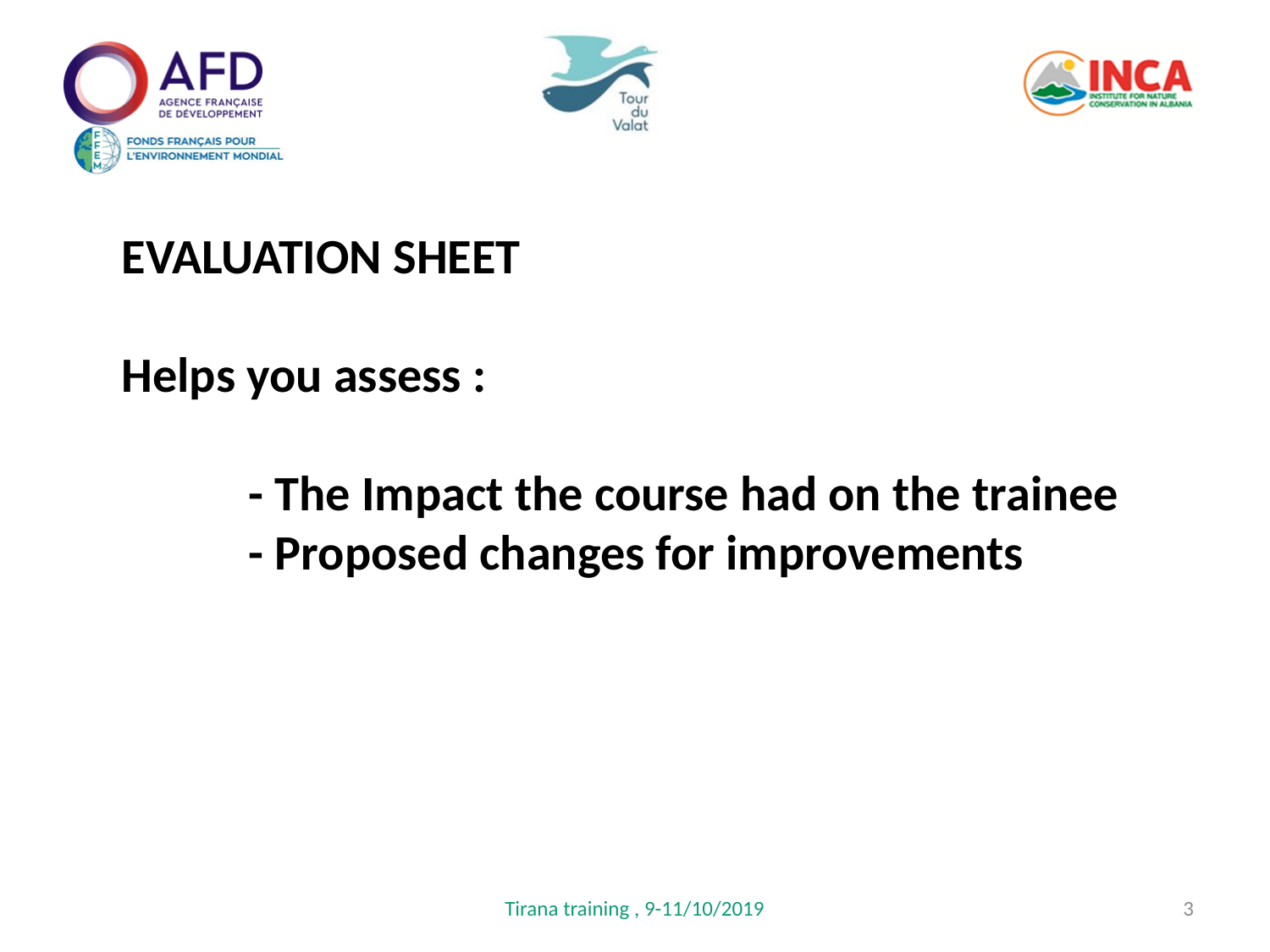

EVALUATION SHEET

Helps you assess :

	- The Impact the course had on the trainee
	- Proposed changes for improvements

Tirana training , 9-11/10/2019
3